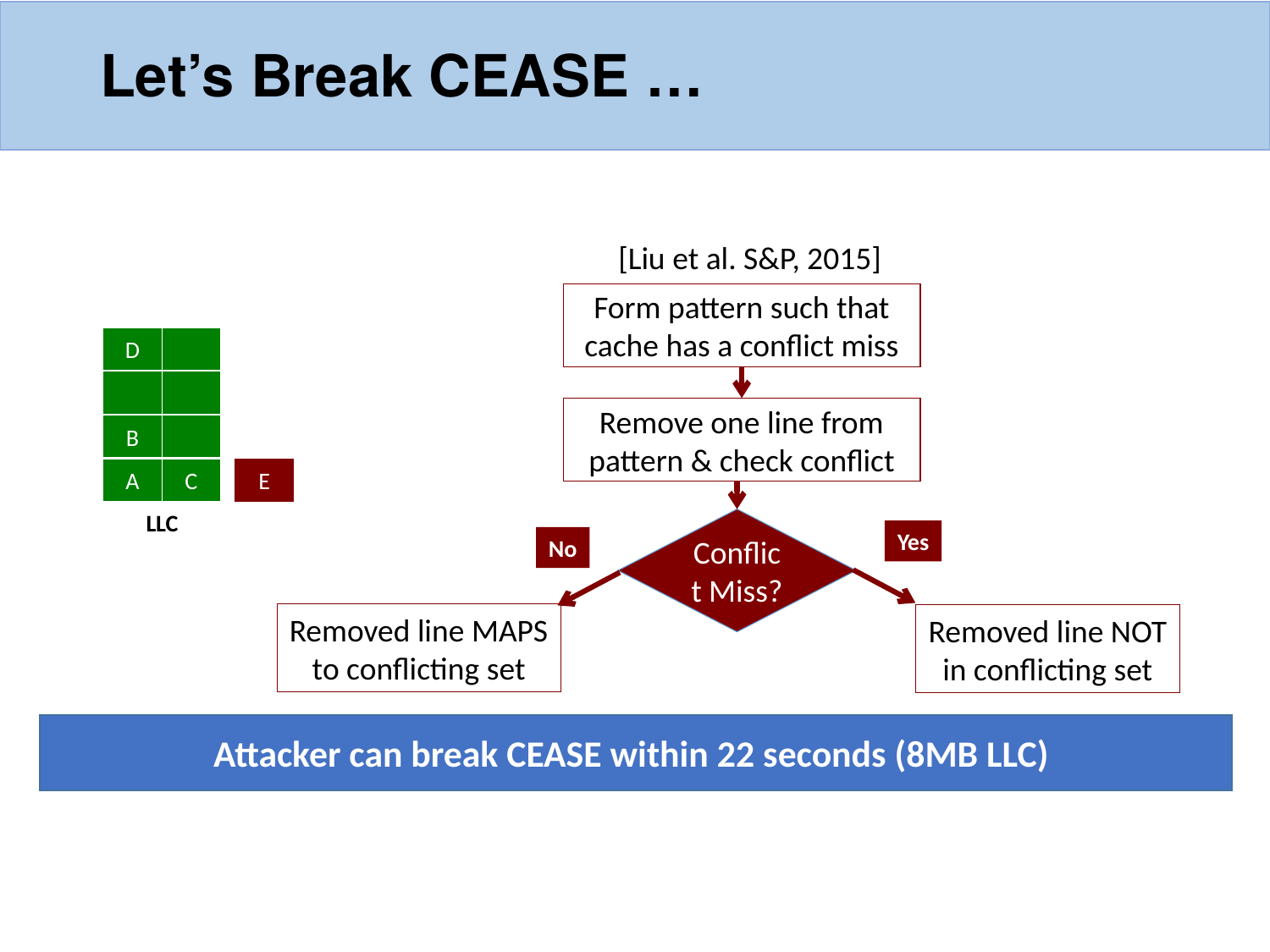

# Let’s Break CEASE …
[Liu et al. S&P, 2015]
Form pattern such that cache has a conflict miss

D

B
C
A
Remove one line from pattern & check conflict
E
Conflict Miss?
Yes
No
LLC
Removed line MAPS
to conflicting set
Removed line NOT
in conflicting set
Attacker can break CEASE within 22 seconds (8MB LLC)